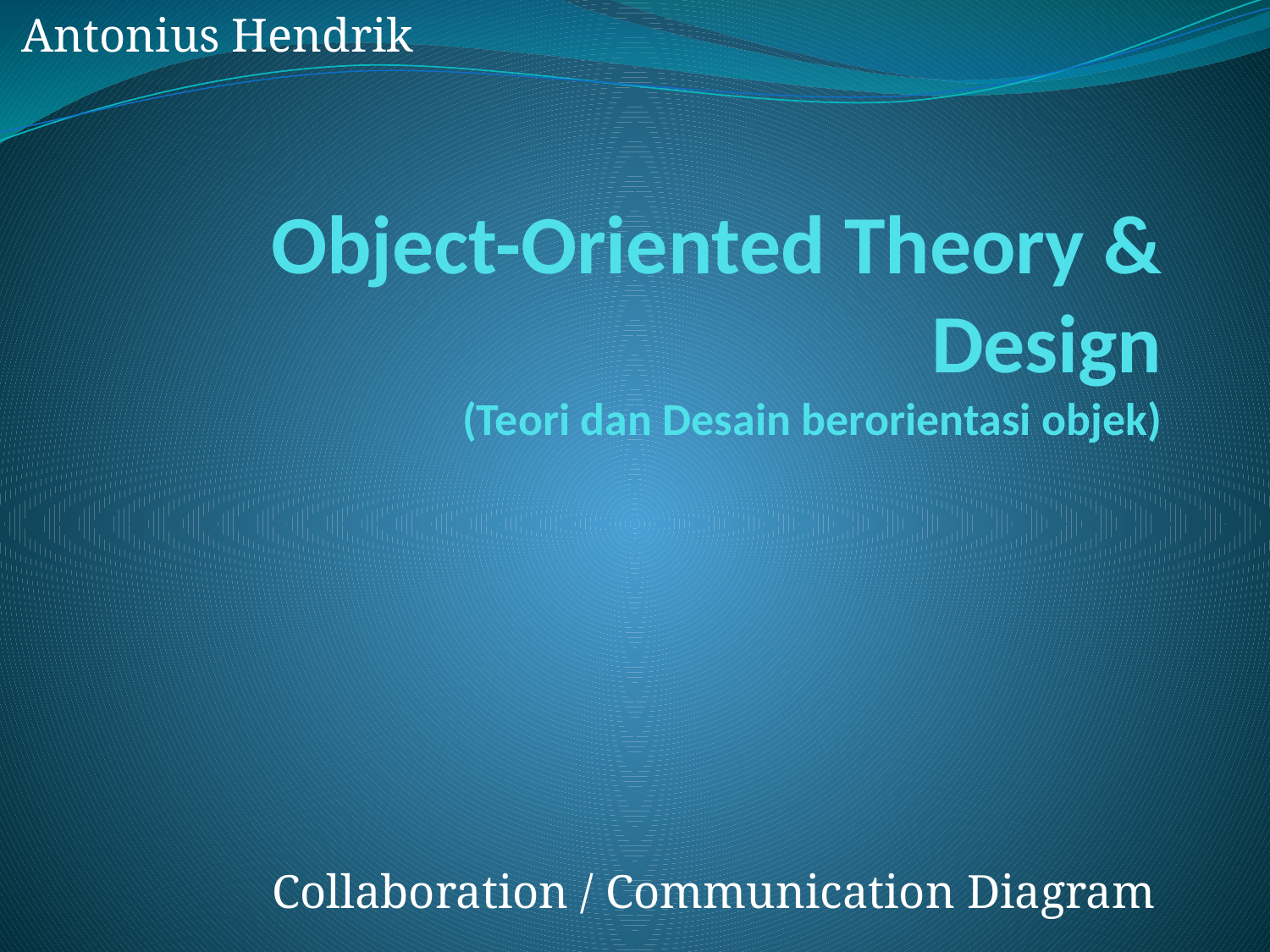

Antonius Hendrik
# Object-Oriented Theory & Design (Teori dan Desain berorientasi objek)
Collaboration / Communication Diagram